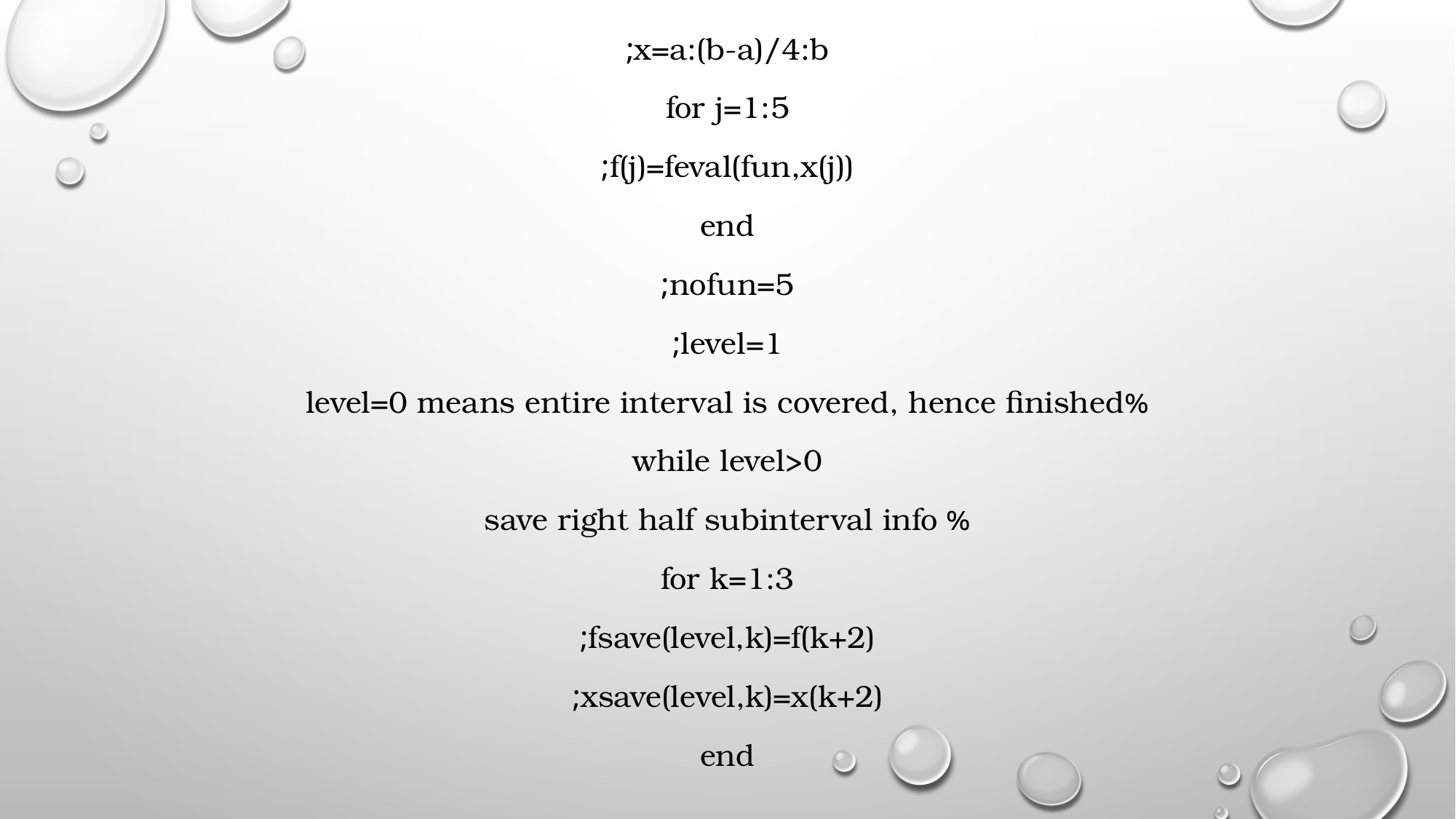

x=a:(b-a)/4:b;
for j=1:5
f(j)=feval(fun,x(j));
end
nofun=5;
level=1;
%level=0 means entire interval is covered, hence finished
while level>0
% save right half subinterval info
for k=1:3
fsave(level,k)=f(k+2);
xsave(level,k)=x(k+2);
end